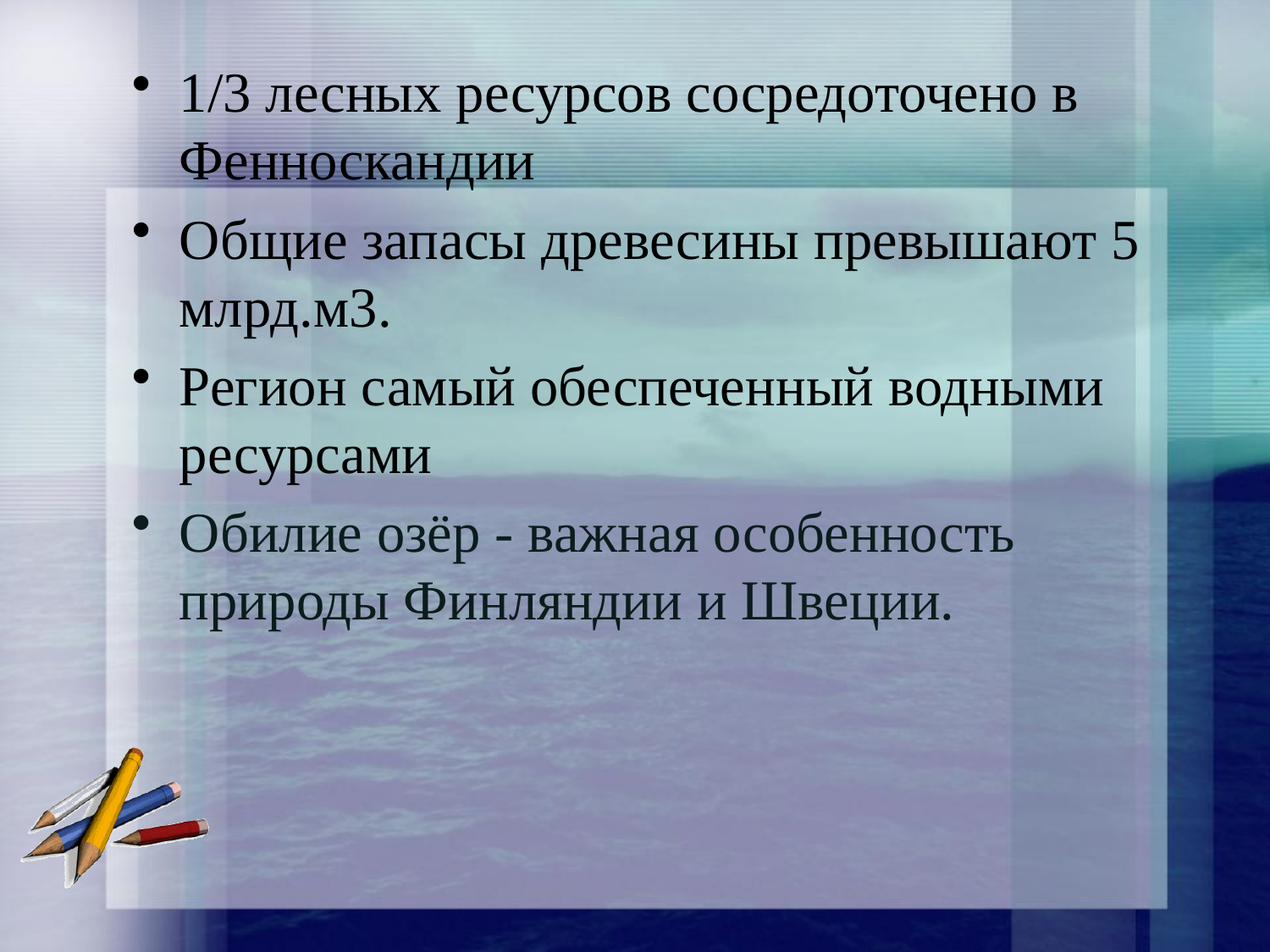

#
1/3 лесных ресурсов сосредоточено в Фенноскандии
Общие запасы древесины превышают 5 млрд.м3.
Регион самый обеспеченный водными ресурсами
Обилие озёр - важная особенность природы Финляндии и Швеции.